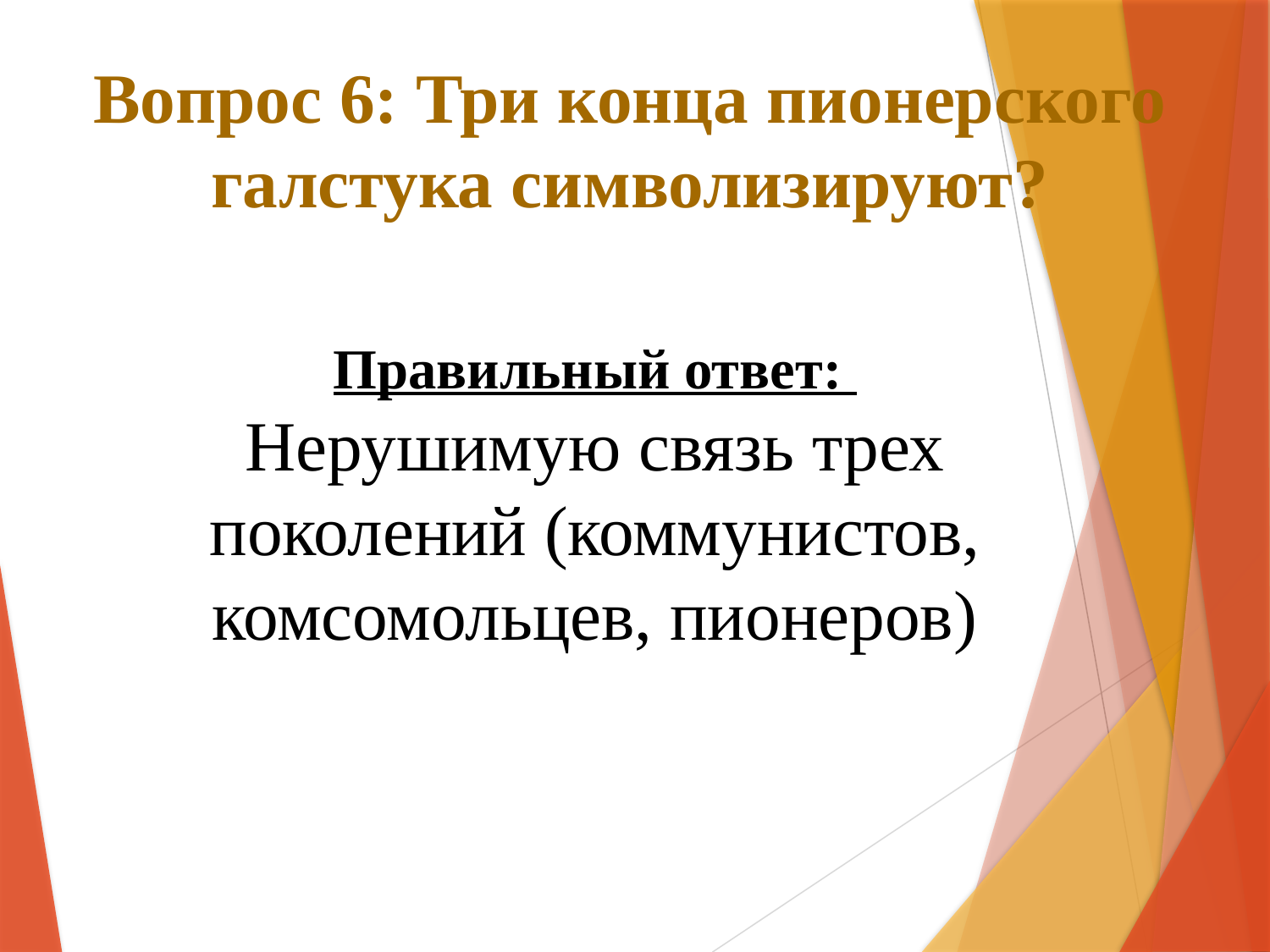

# Вопрос 6: Три конца пионерского галстука символизируют?
Правильный ответ:
Нерушимую связь трех поколений (коммунистов, комсомольцев, пионеров)